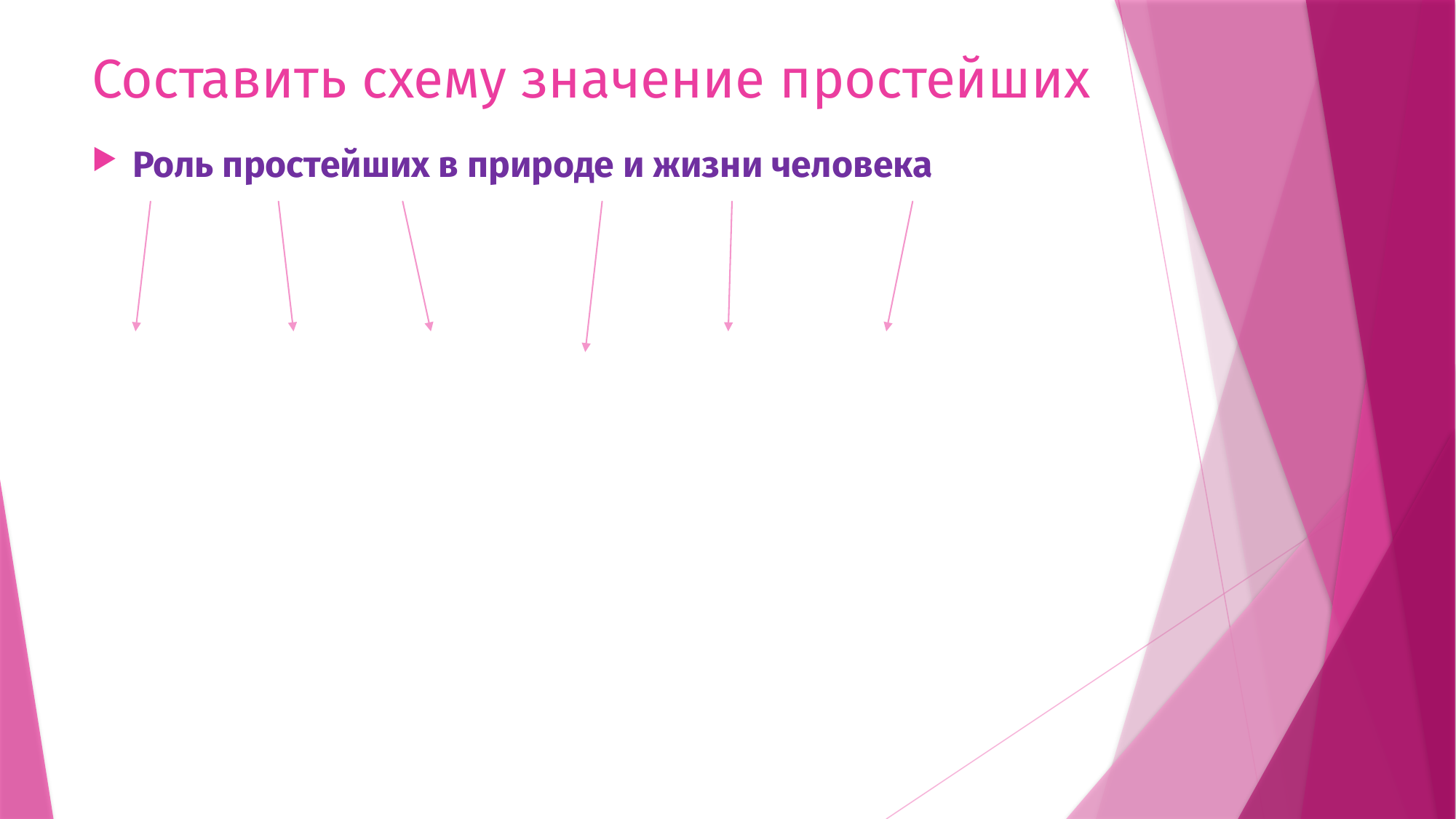

# Составить схему значение простейших
Роль простейших в природе и жизни человека